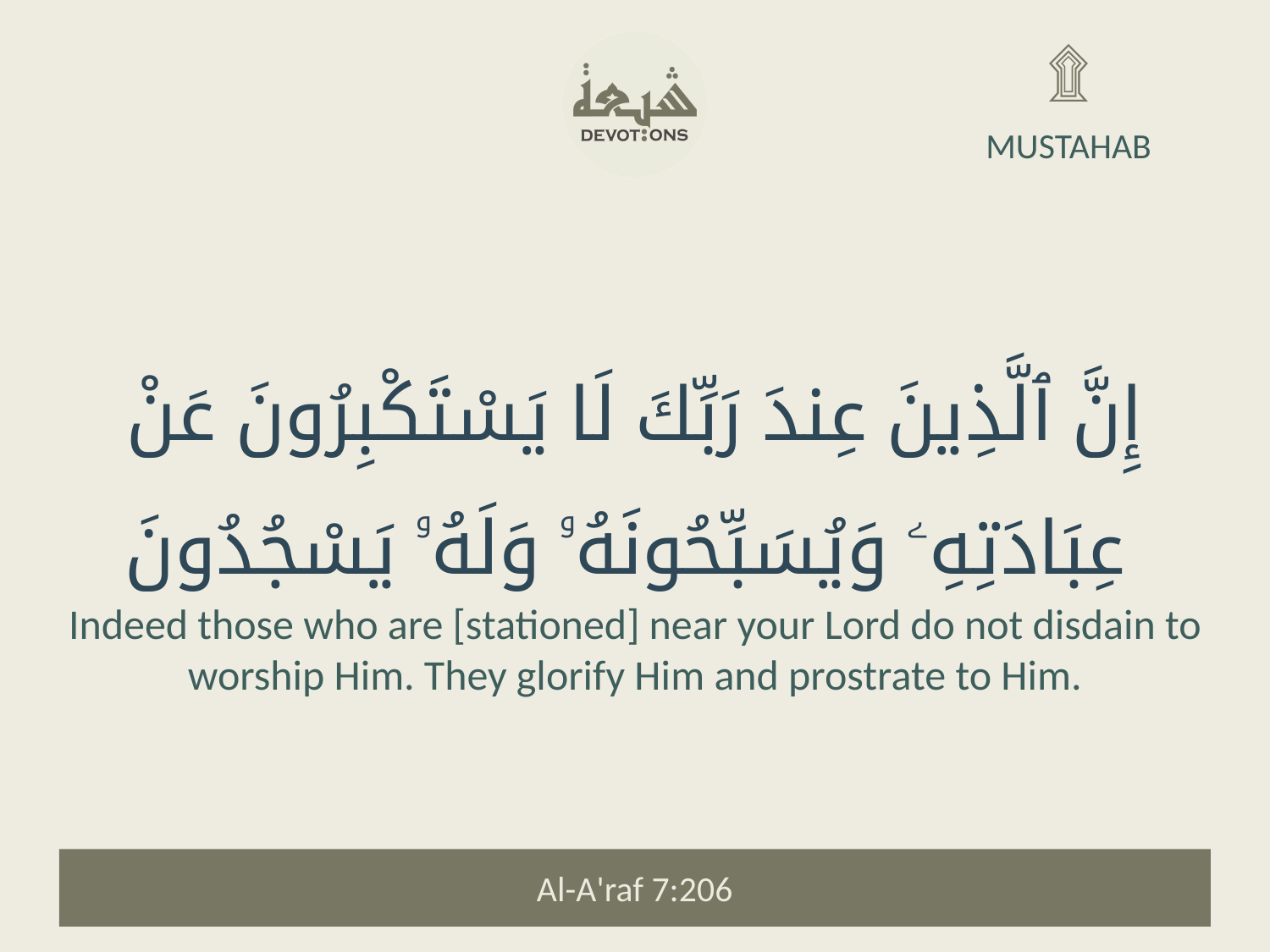

۩
MUSTAHAB
إِنَّ ٱلَّذِينَ عِندَ رَبِّكَ لَا يَسْتَكْبِرُونَ عَنْ عِبَادَتِهِۦ وَيُسَبِّحُونَهُۥ وَلَهُۥ يَسْجُدُونَ
Indeed those who are [stationed] near your Lord do not disdain to worship Him. They glorify Him and prostrate to Him.
Al-A'raf 7:206